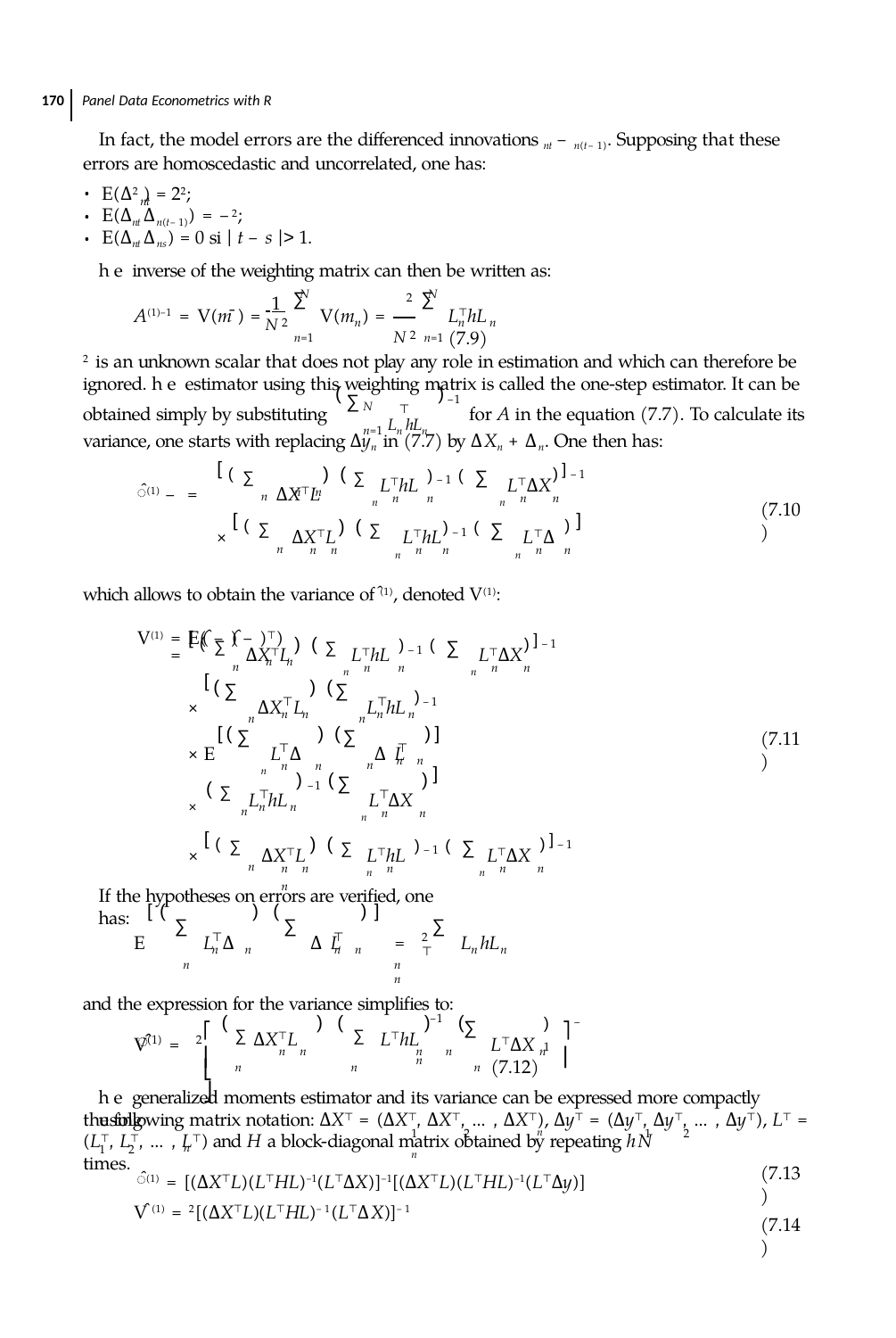

170  Panel Data Econometrics with R

In fact, the model errors are the differenced innovations nt – n(t–1). Supposing that these errors are homoscedastic and uncorrelated, one has:

E(Δ2 ) = 22;
nt
E(Δnt Δn(t–1)) = –2;

E(Δnt Δns) = 0 si | t – s |> 1.
he inverse of the weighting matrix can then be written as:
N
N
∑
∑
2

 1
N 2

A(1)–1 = V(m̄ ) =
V(m ) =
L⊤hL	(7.9)
N 2
n
n	n

n=1	n=1
2 is an unknown scalar that does not play any role in estimation and which can therefore be

ignored. he estimator using this weighting matrix is called the one-step estimator. It can be
(	)
∑
–1
N
⊤
obtained simply by substituting
for A in the equation (7.7). To calculate its
n=1 Ln hLn
variance, one starts with replacing Δyn in (7.7) by ΔXn + Δn. One then has:
[(∑
)]–1
) (∑
)–1 (∑
̂(1) –  =	ΔX⊤L
L⊤hL	L⊤ΔX
n  n
n n	n	n n	n
n
(7.10)
[(∑
)]
) (∑
)–1 (∑
×	ΔX⊤L	L⊤hL	L⊤Δ
n  n	n n	n	n n	n
n
which allows to obtain the variance of ̂(1), denoted V(1): V(1) = E((̂ – )(̂ – )⊤)
[(∑
)]–1
) (∑
)–1 (∑
L⊤hL	L⊤ΔX
=	ΔX⊤L
n  n
n n	n	n n	n
n
[
(
) (
)–1
∑
∑
⊤
⊤
×	ΔX L
L hL
n  n
n	n
n
n
) (
)]
[(
∑
∑
(7.11)
⊤
⊤
× E	L Δ
Δ L
n n	n
n  n
n
]
× (∑
)	(
)
–1  ∑
⊤
⊤
L hL
L ΔX
n	n
n n	n
n
[(∑
)]–1
) (∑
)–1 (∑
L⊤hL
L⊤ΔX
×	ΔX⊤L
n  n	n n	n
n n	n
n
If the hypotheses on errors are veriﬁed, one has:
)]
[(	) (
∑
∑
∑
⊤
2	⊤
⊤
Δ L	= 	L hL
E	L Δ
n	n	n  n		n	n
n	n	n
and the expression for the variance simpliﬁes to:
)⎤–1
⎡(∑	) (∑	)	(
–1
∑
̂
(1)
2
ΔX⊤L	L⊤hL
n  n	n	n	n	n
V	=
L⊤ΔX	(7.12)

⎥
⎢
⎣	⎦
n	n	n
he generalized moments estimator and its variance can be expressed more compactly using
the following matrix notation: ΔX⊤ = (ΔX⊤, ΔX⊤, … , ΔX⊤), Δy⊤ = (Δy⊤, Δy⊤, … , Δy⊤), L⊤ =
1	2	n	1	2	n
(L⊤, L⊤, … , L⊤) and H a block-diagonal matrix obtained by repeating hN times.
n
̂(1) = [(ΔX⊤L)(L⊤HL)–1(L⊤ΔX)]–1[(ΔX⊤L)(L⊤HL)–1(L⊤Δy)]
1	2
(7.13)
(7.14)
V̂ (1) = 2[(ΔX⊤L)(L⊤HL)–1(L⊤ΔX)]–1